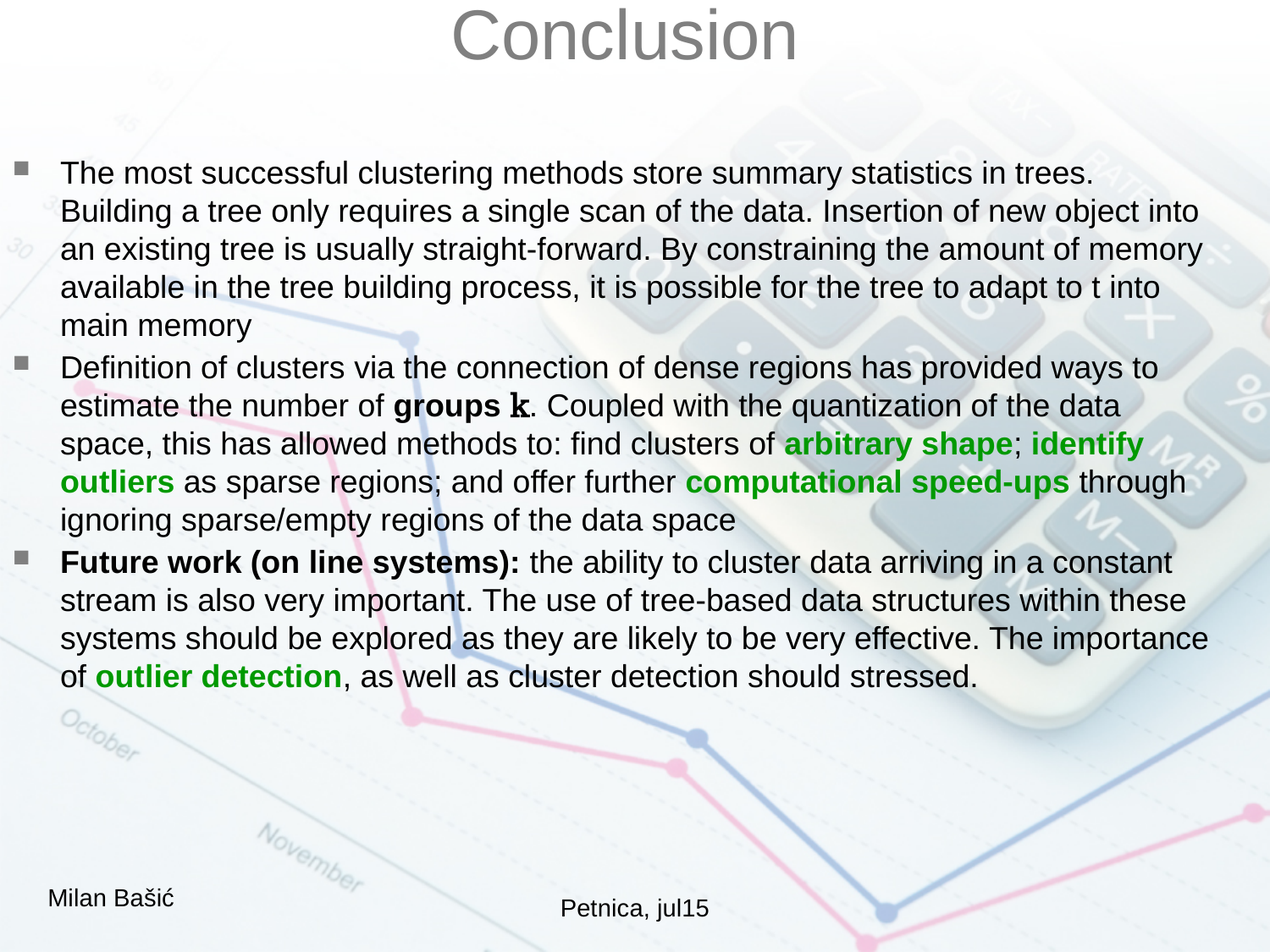

Conclusion
The most successful clustering methods store summary statistics in trees. Building a tree only requires a single scan of the data. Insertion of new object into an existing tree is usually straight-forward. By constraining the amount of memory available in the tree building process, it is possible for the tree to adapt to t into main memory
Definition of clusters via the connection of dense regions has provided ways to estimate the number of groups k. Coupled with the quantization of the data space, this has allowed methods to: find clusters of arbitrary shape; identify outliers as sparse regions; and offer further computational speed-ups through ignoring sparse/empty regions of the data space
Future work (on line systems): the ability to cluster data arriving in a constant stream is also very important. The use of tree-based data structures within these systems should be explored as they are likely to be very effective. The importance of outlier detection, as well as cluster detection should stressed.

Milan Bašić
Petnica, jul15